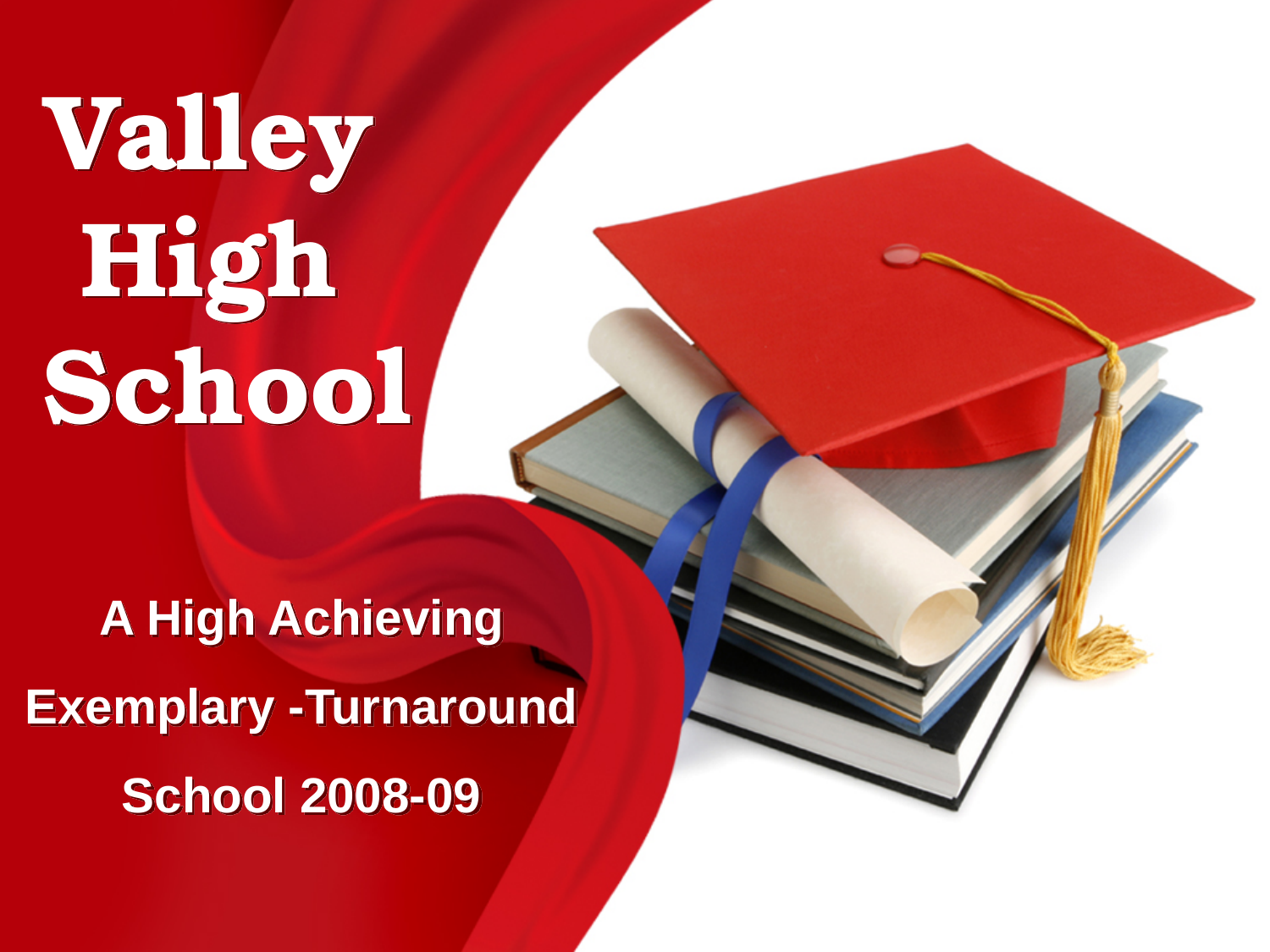

# Valley High School
A High Achieving Exemplary -Turnaround School 2008-09